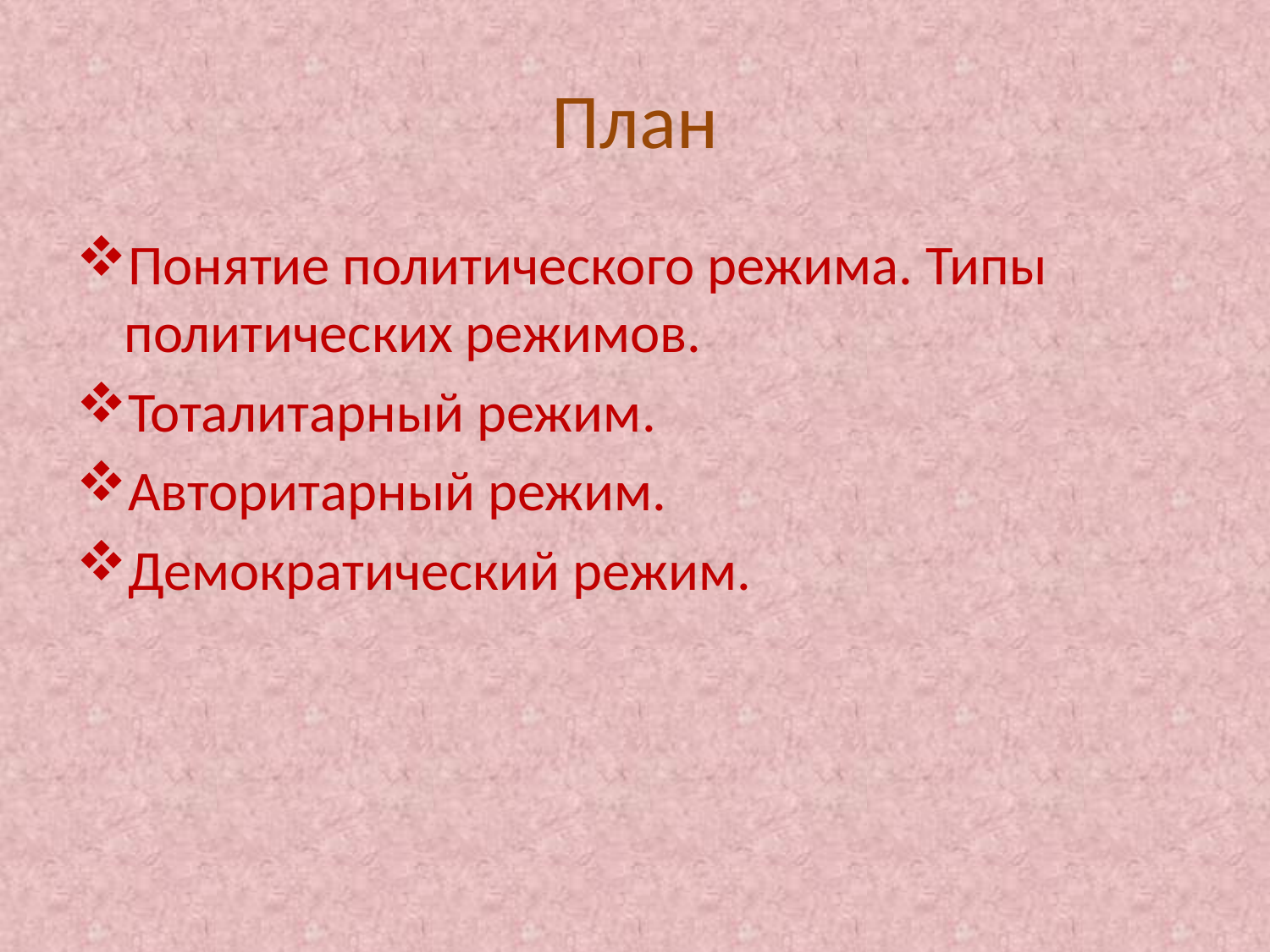

# План
Понятие политического режима. Типы политических режимов.
Тоталитарный режим.
Авторитарный режим.
Демократический режим.